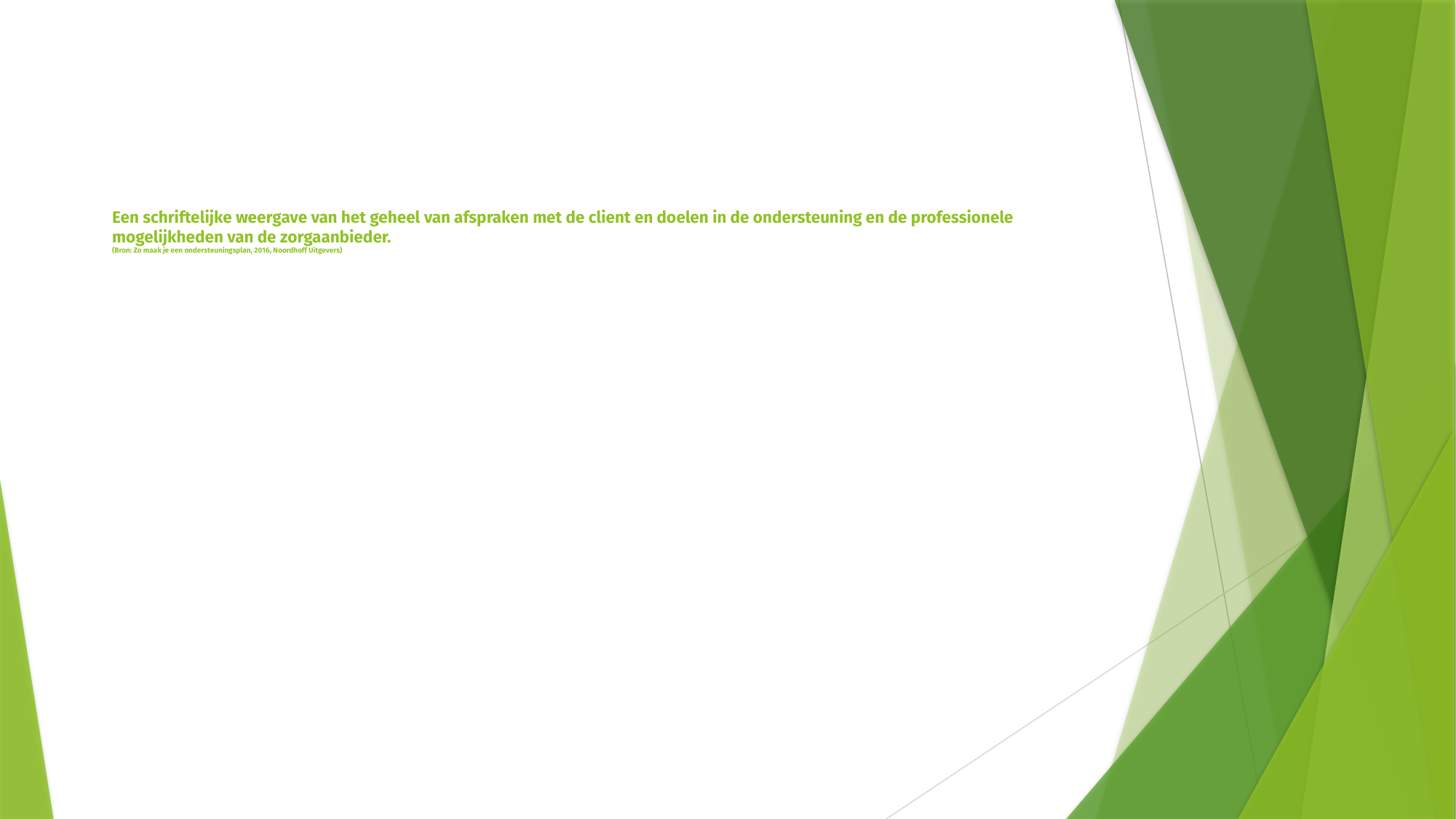

# Een schriftelijke weergave van het geheel van afspraken met de client en doelen in de ondersteuning en de professionele mogelijkheden van de zorgaanbieder. (Bron: Zo maak je een ondersteuningsplan, 2016, Noordhoff Uitgevers)